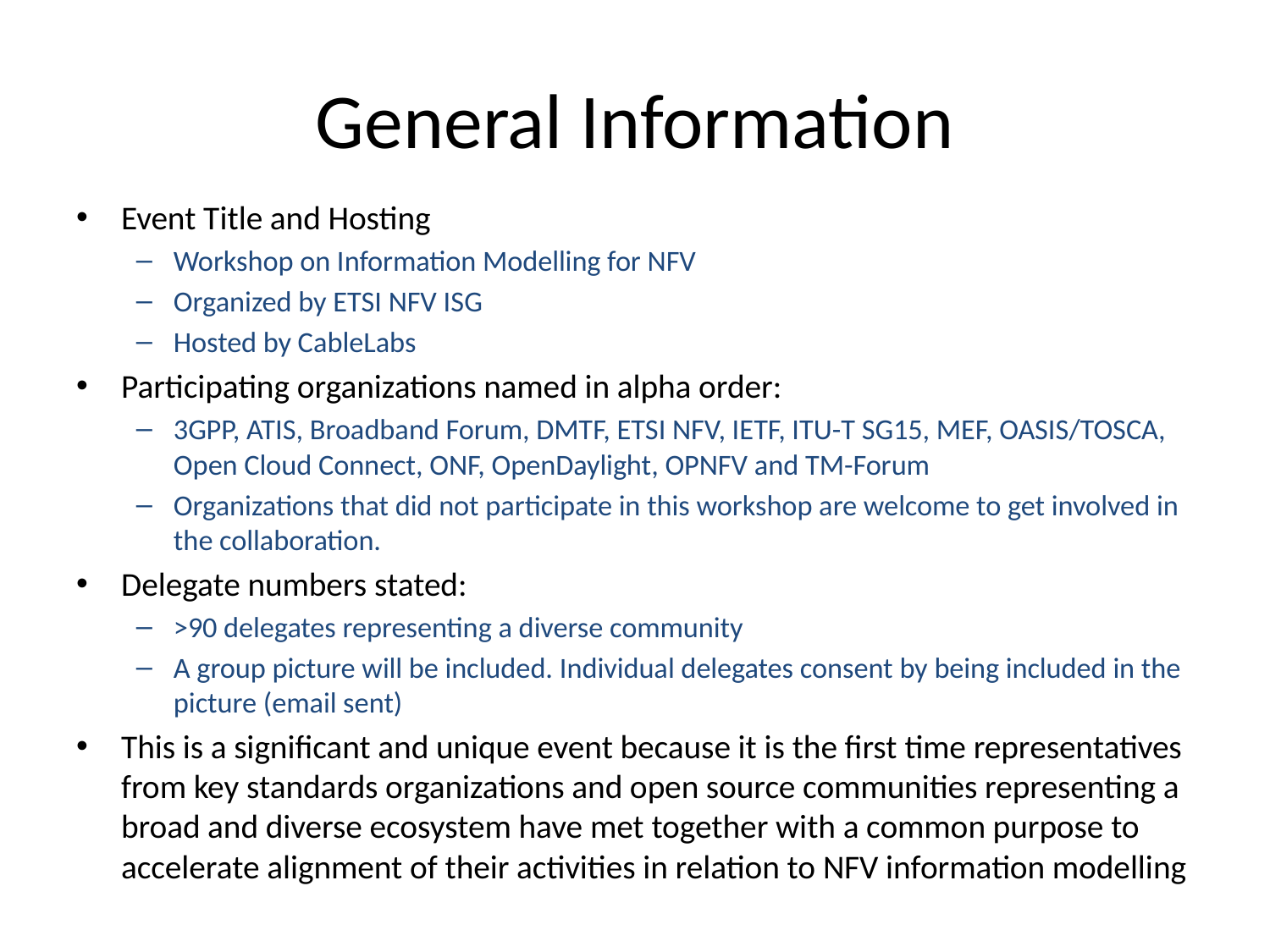

# General Information
Event Title and Hosting
Workshop on Information Modelling for NFV
Organized by ETSI NFV ISG
Hosted by CableLabs
Participating organizations named in alpha order:
3GPP, ATIS, Broadband Forum, DMTF, ETSI NFV, IETF, ITU-T SG15, MEF, OASIS/TOSCA, Open Cloud Connect, ONF, OpenDaylight, OPNFV and TM-Forum
Organizations that did not participate in this workshop are welcome to get involved in the collaboration.
Delegate numbers stated:
>90 delegates representing a diverse community
A group picture will be included. Individual delegates consent by being included in the picture (email sent)
This is a significant and unique event because it is the first time representatives from key standards organizations and open source communities representing a broad and diverse ecosystem have met together with a common purpose to accelerate alignment of their activities in relation to NFV information modelling